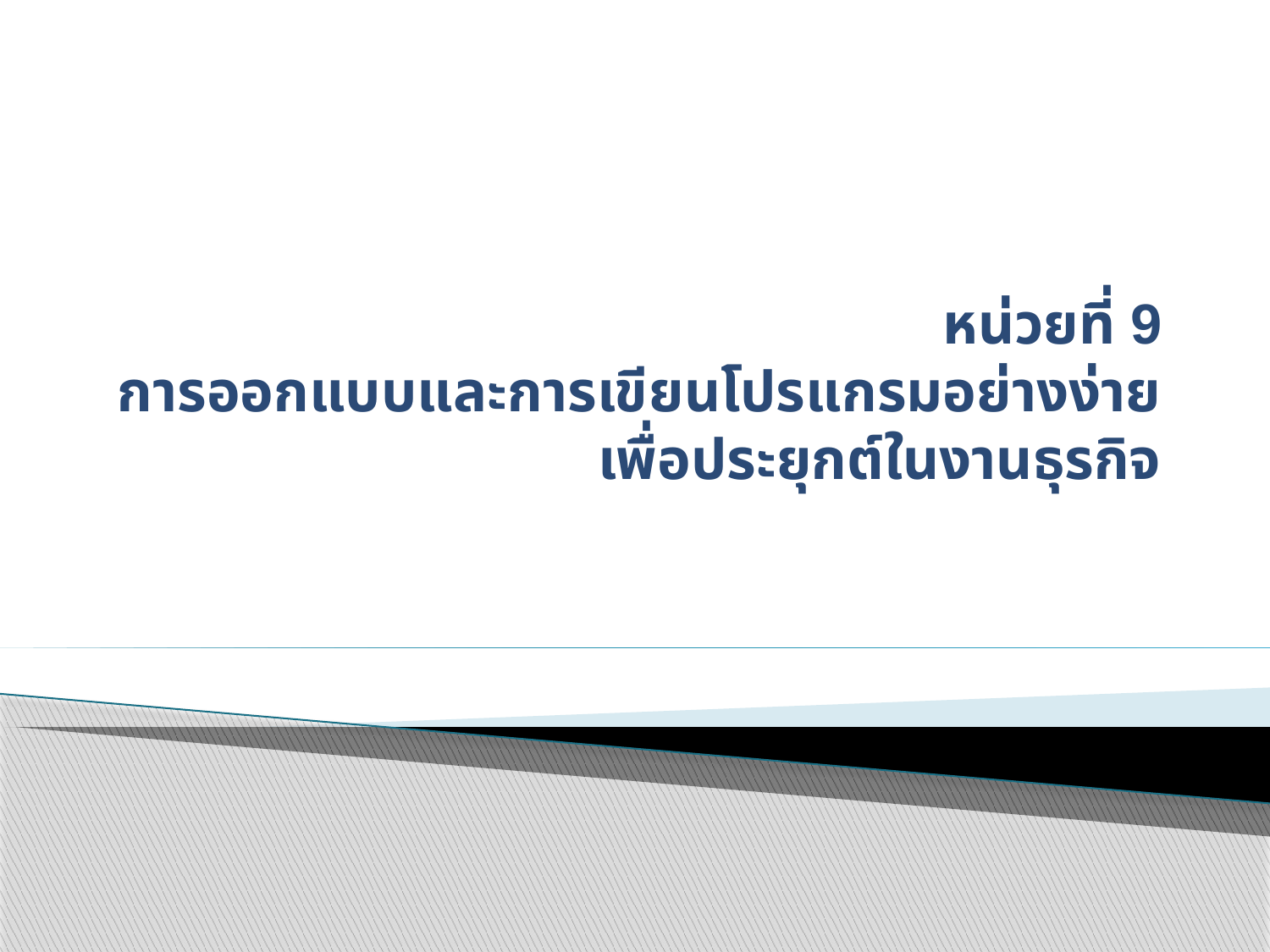

# หน่วยที่ 9 การออกแบบและการเขียนโปรแกรมอย่างง่าย เพื่อประยุกต์ในงานธุรกิจ